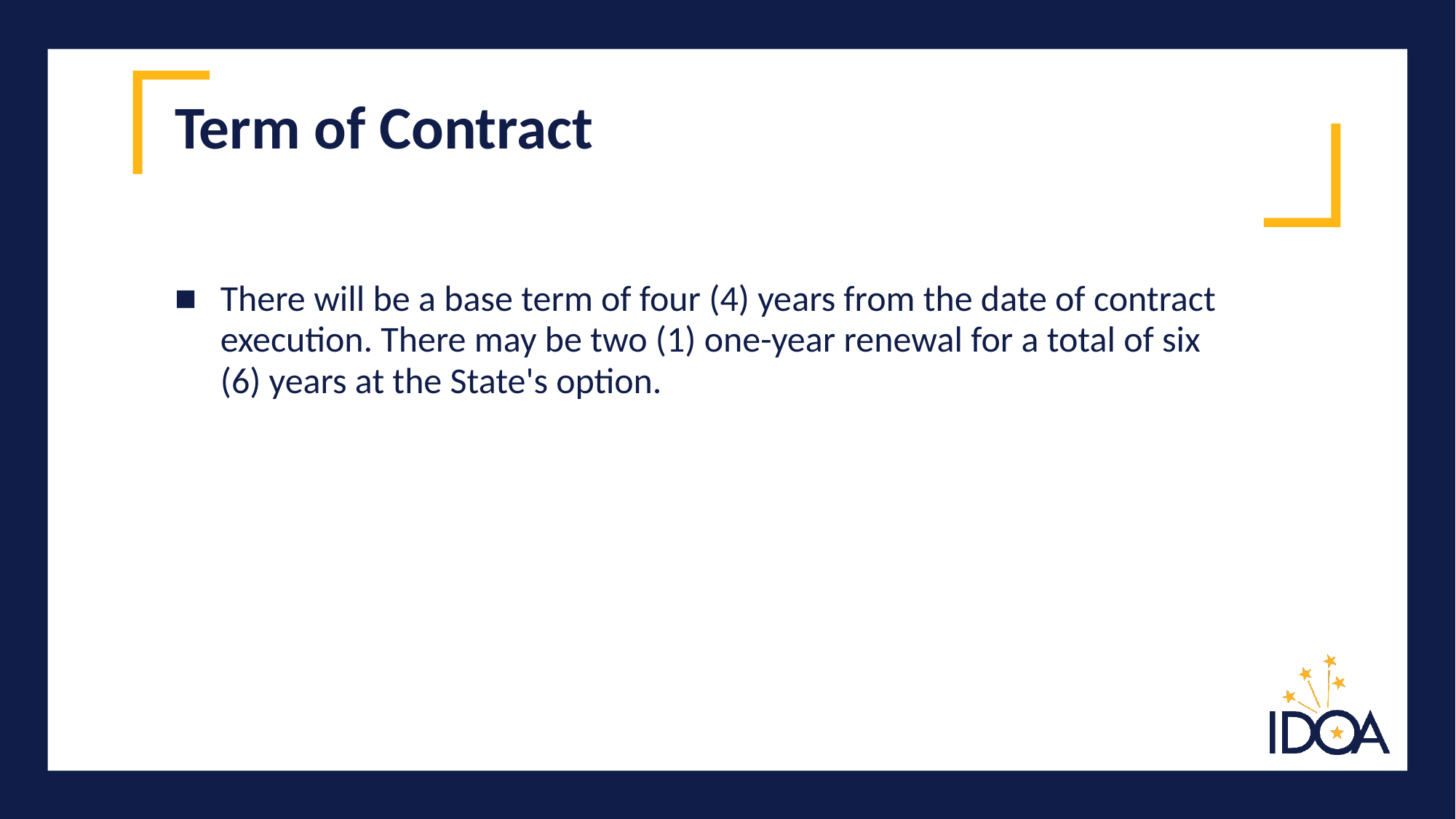

# Term of Contract
There will be a base term of four (4) years from the date of contract execution. There may be two (1) one-year renewal for a total of six (6) years at the State's option.